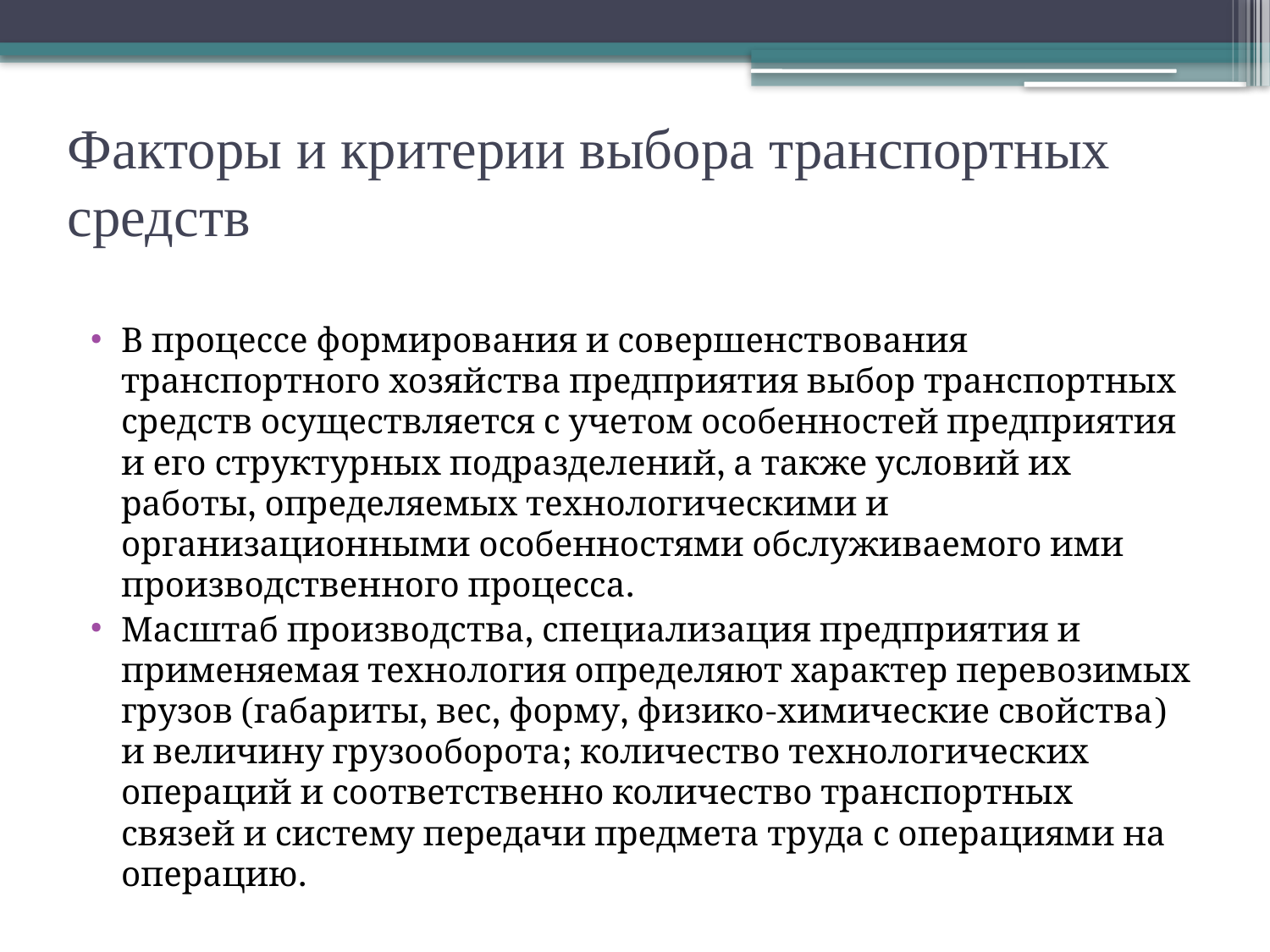

# Факторы и критерии выбора транспортных средств
В процессе формирования и совершенствования транспортного хозяйства предприятия выбор транспортных средств осуществляется с учетом особенностей предприятия и его структурных подразделений, а также условий их работы, определяемых технологическими и организационными особенностями обслуживаемого ими производственного процесса.
Масштаб производства, специализация предприятия и применяемая технология определяют характер перевозимых грузов (габариты, вес, форму, физико-химические свойства) и величину грузооборота; количество технологических операций и соответственно количество транспортных связей и систему передачи предмета труда с операциями на операцию.